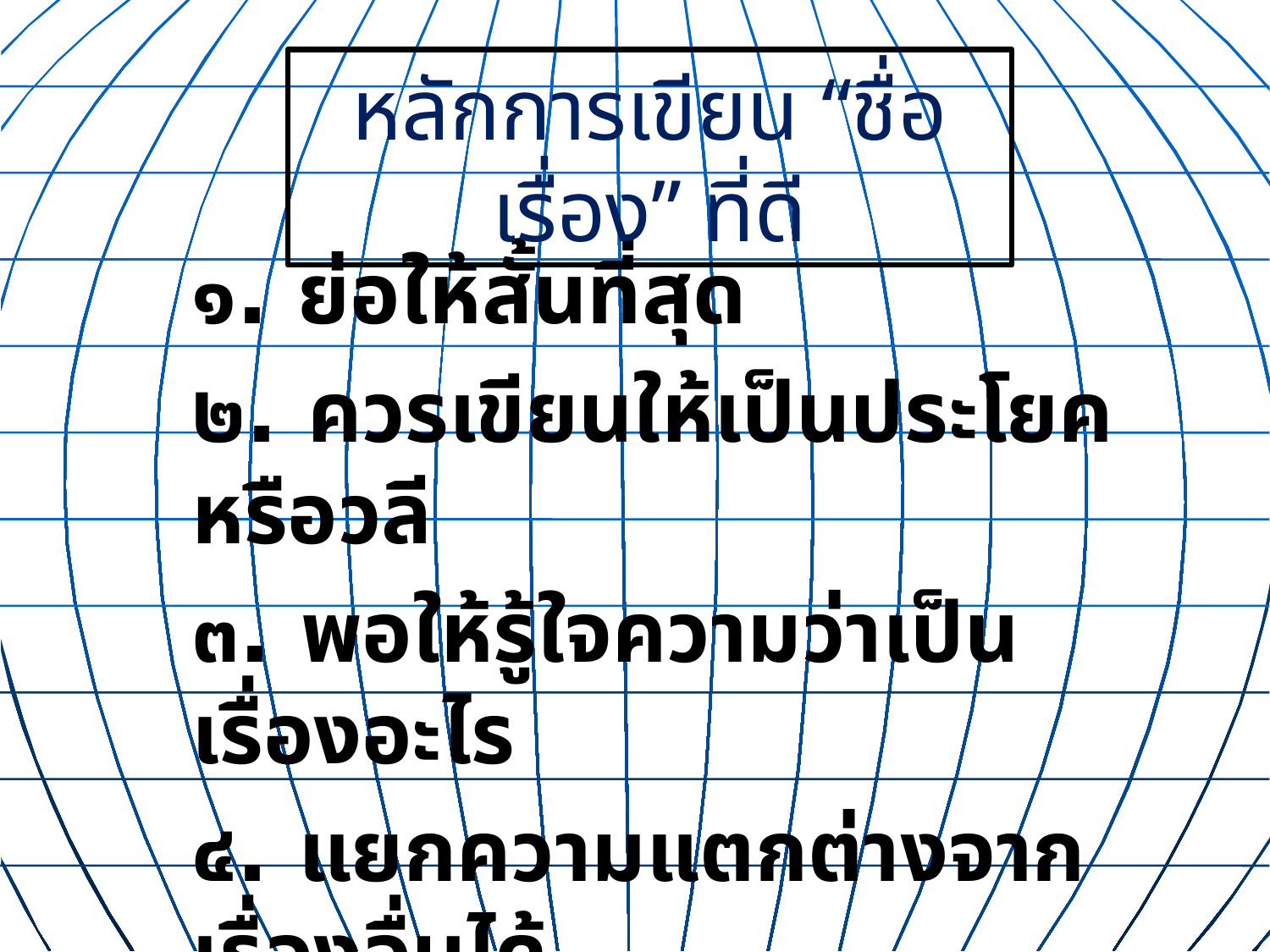

หลักการเขียน “ชื่อเรื่อง” ที่ดี
๑. ย่อให้สั้นที่สุด
๒. ควรเขียนให้เป็นประโยค หรือวลี
๓. พอให้รู้ใจความว่าเป็นเรื่องอะไร
๔. แยกความแตกต่างจากเรื่องอื่นได้
๕. เก็บค้นอ้างอิงได้ง่าย